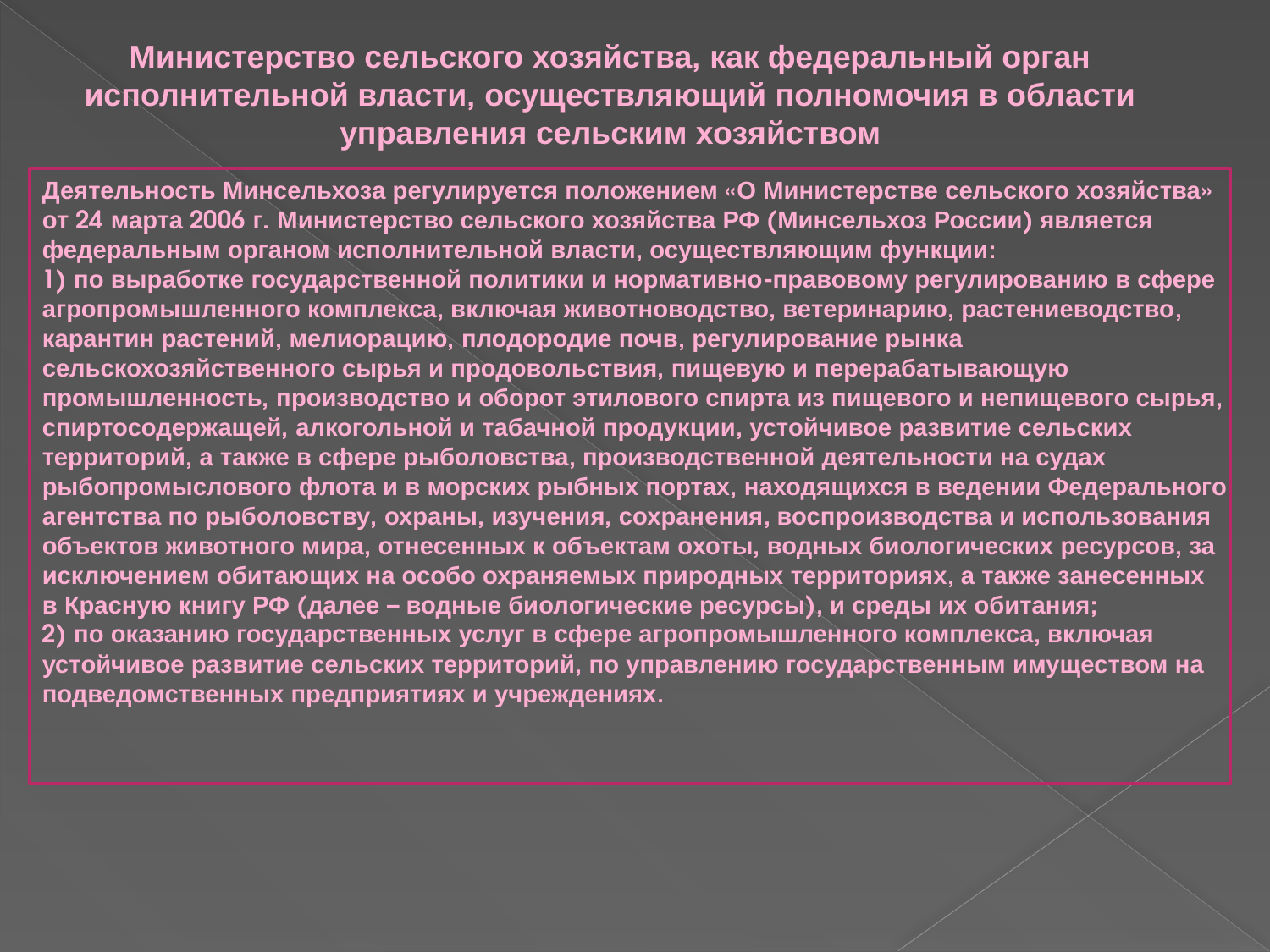

Министерство сельского хозяйства, как федеральный орган исполнительной власти, осуществляющий полномочия в области управления сельским хозяйством

Деятельность Минсельхоза регулируется положением «О Министерстве сельского хозяйства» от 24 марта 2006 г. Министерство сельского хозяйства РФ (Минсельхоз России) является федеральным органом исполнительной власти, осуществляющим функции:
1) по выработке государственной политики и нормативно-правовому регулированию в сфере агропромышленного комплекса, включая животноводство, ветеринарию, растениеводство, карантин растений, мелиорацию, плодородие почв, регулирование рынка сельскохозяйственного сырья и продовольствия, пищевую и перерабатывающую промышленность, производство и оборот этилового спирта из пищевого и непищевого сырья, спиртосодержащей, алкогольной и табачной продукции, устойчивое развитие сельских территорий, а также в сфере рыболовства, производственной деятельности на судах рыбопромыслового флота и в морских рыбных портах, находящихся в ведении Федерального агентства по рыболовству, охраны, изучения, сохранения, воспроизводства и использования объектов животного мира, отнесенных к объектам охоты, водных биологических ресурсов, за исключением обитающих на особо охраняемых природных территориях, а также занесенных в Красную книгу РФ (далее – водные биологические ресурсы), и среды их обитания;
2) по оказанию государственных услуг в сфере агропромышленного комплекса, включая устойчивое развитие сельских территорий, по управлению государственным имуществом на подведомственных предприятиях и учреждениях.